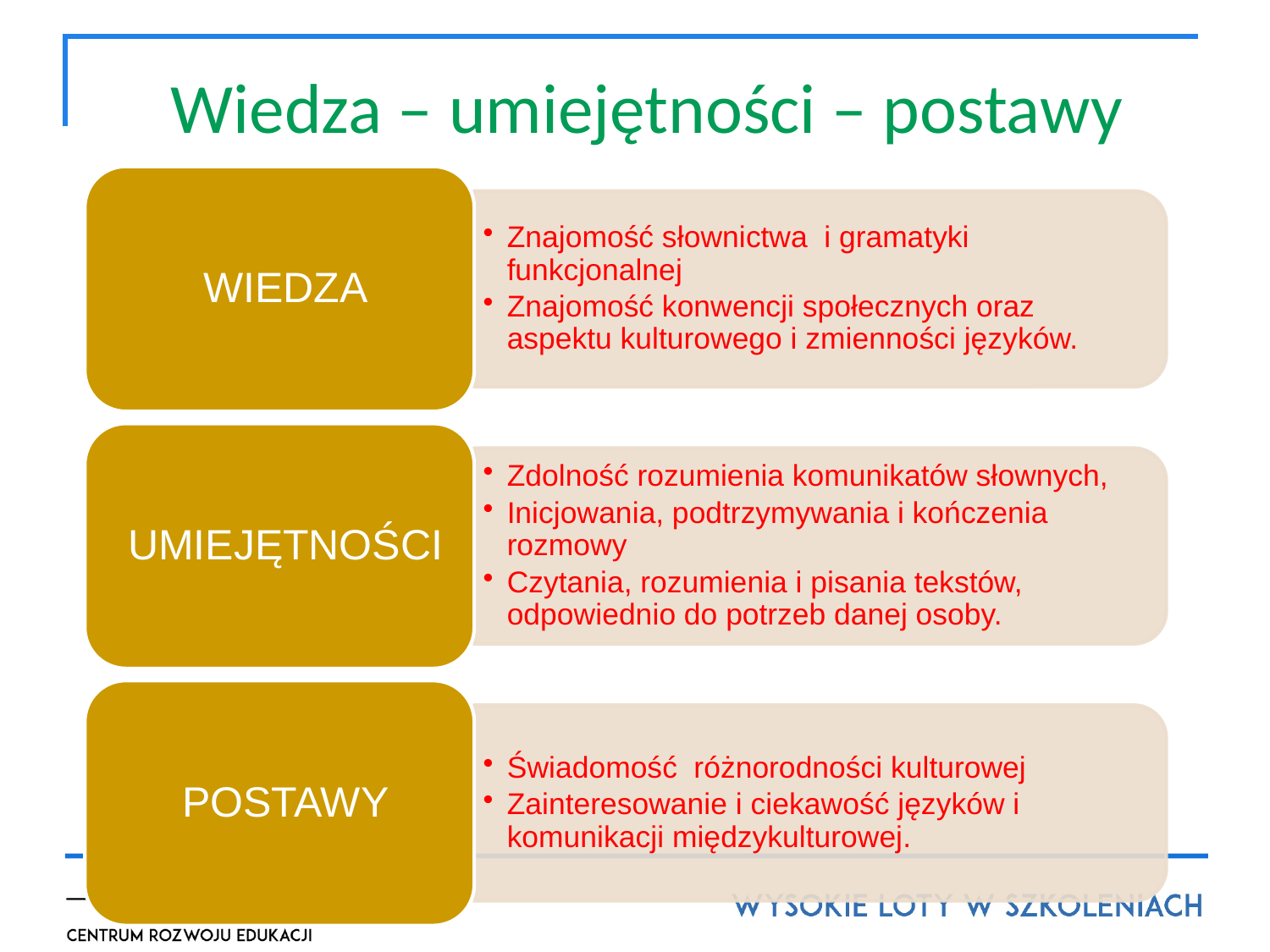

# Wiedza – umiejętności – postawy
Znajomość słownictwa  i gramatyki funkcjonalnej
Znajomość konwencji społecznych oraz aspektu kulturowego i zmienności języków.
WIEDZA
Zdolność rozumienia komunikatów słownych,
Inicjowania, podtrzymywania i kończenia rozmowy
Czytania, rozumienia i pisania tekstów, odpowiednio do potrzeb danej osoby.
UMIEJĘTNOŚCI
Świadomość  różnorodności kulturowej
Zainteresowanie i ciekawość języków i komunikacji międzykulturowej.
POSTAWY